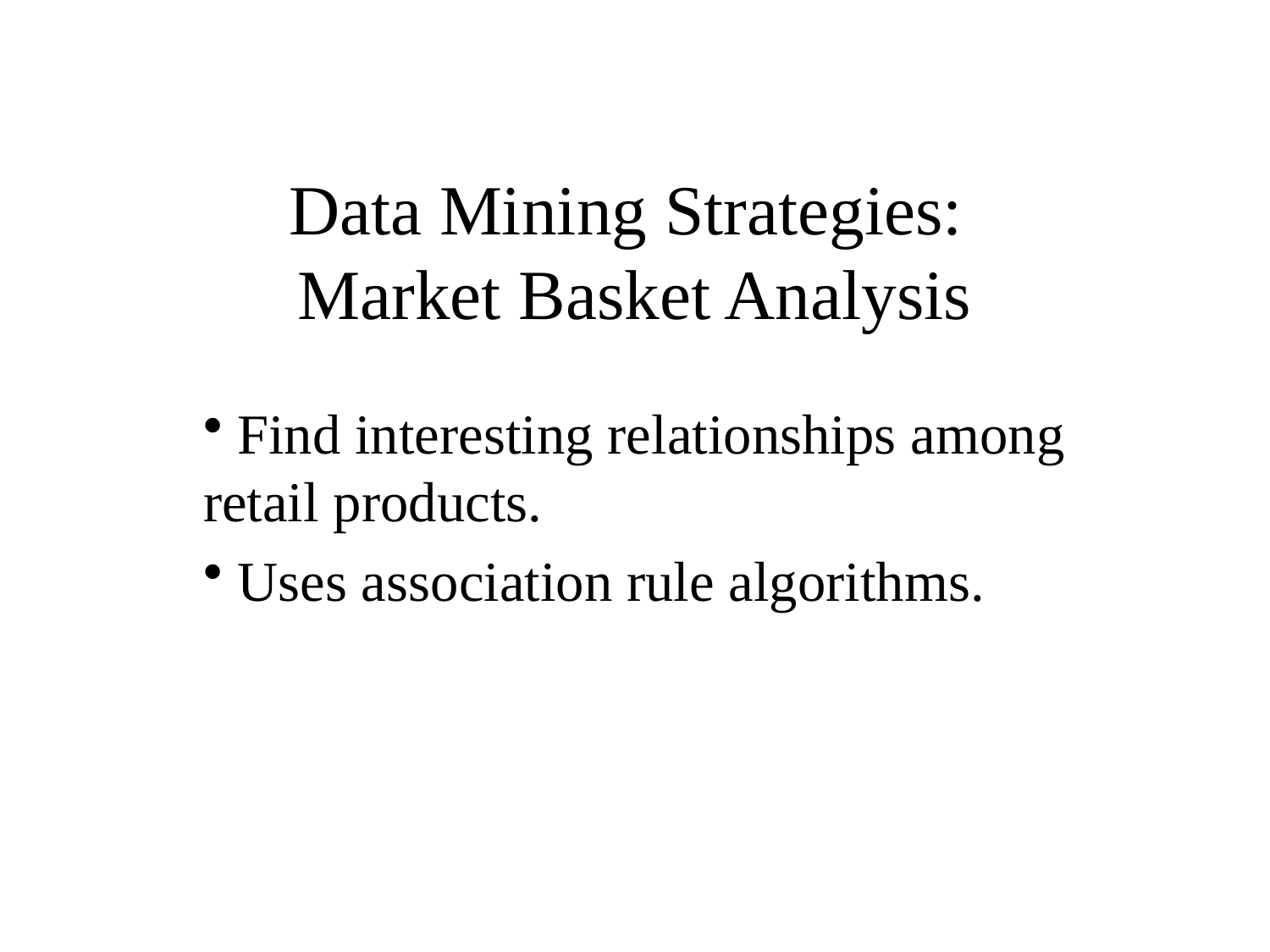

# Data Mining Strategies: Market Basket Analysis
 Find interesting relationships among 	retail products.
 Uses association rule algorithms.